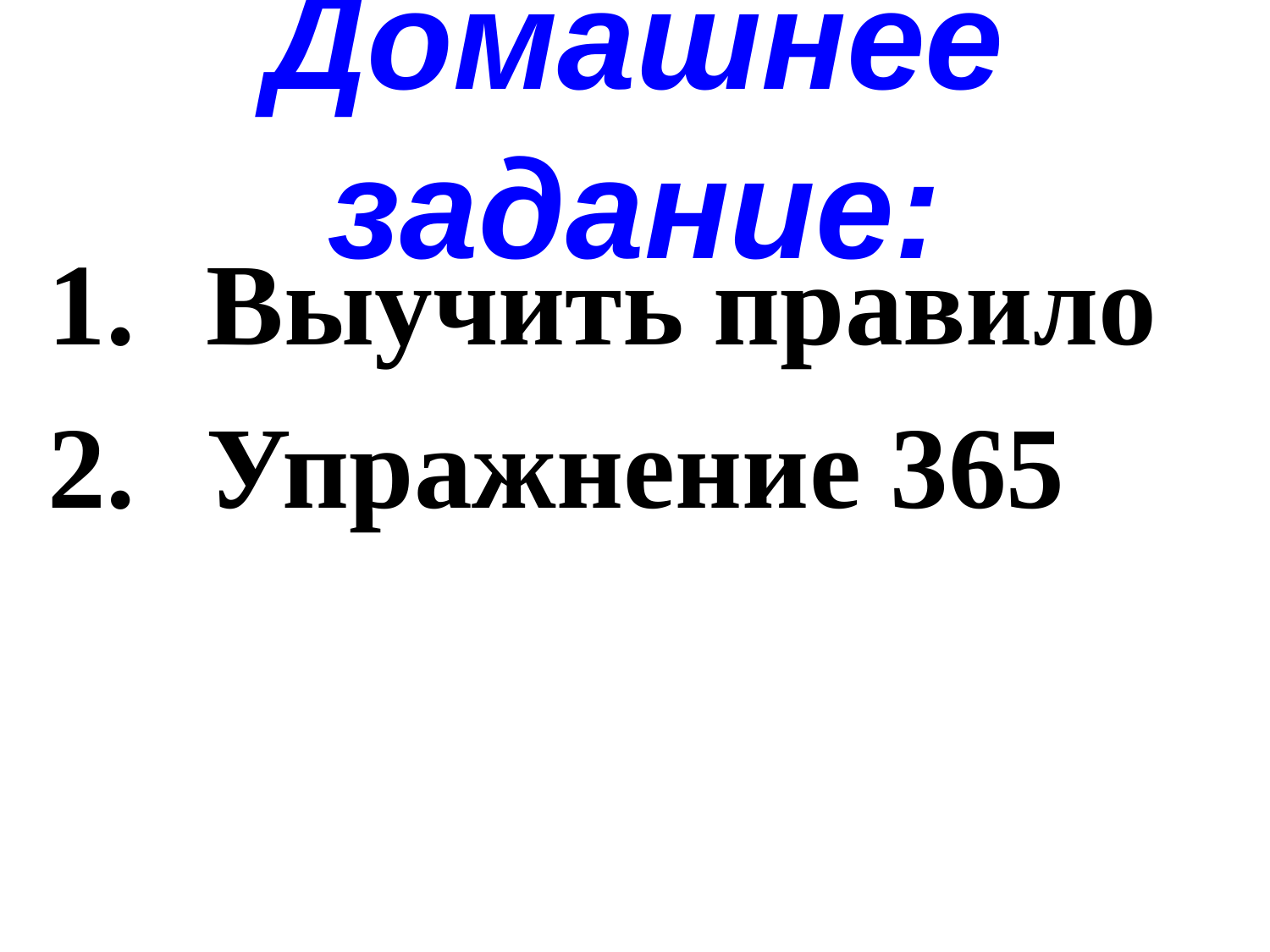

# Домашнее задание:
Выучить правило
Упражнение 365